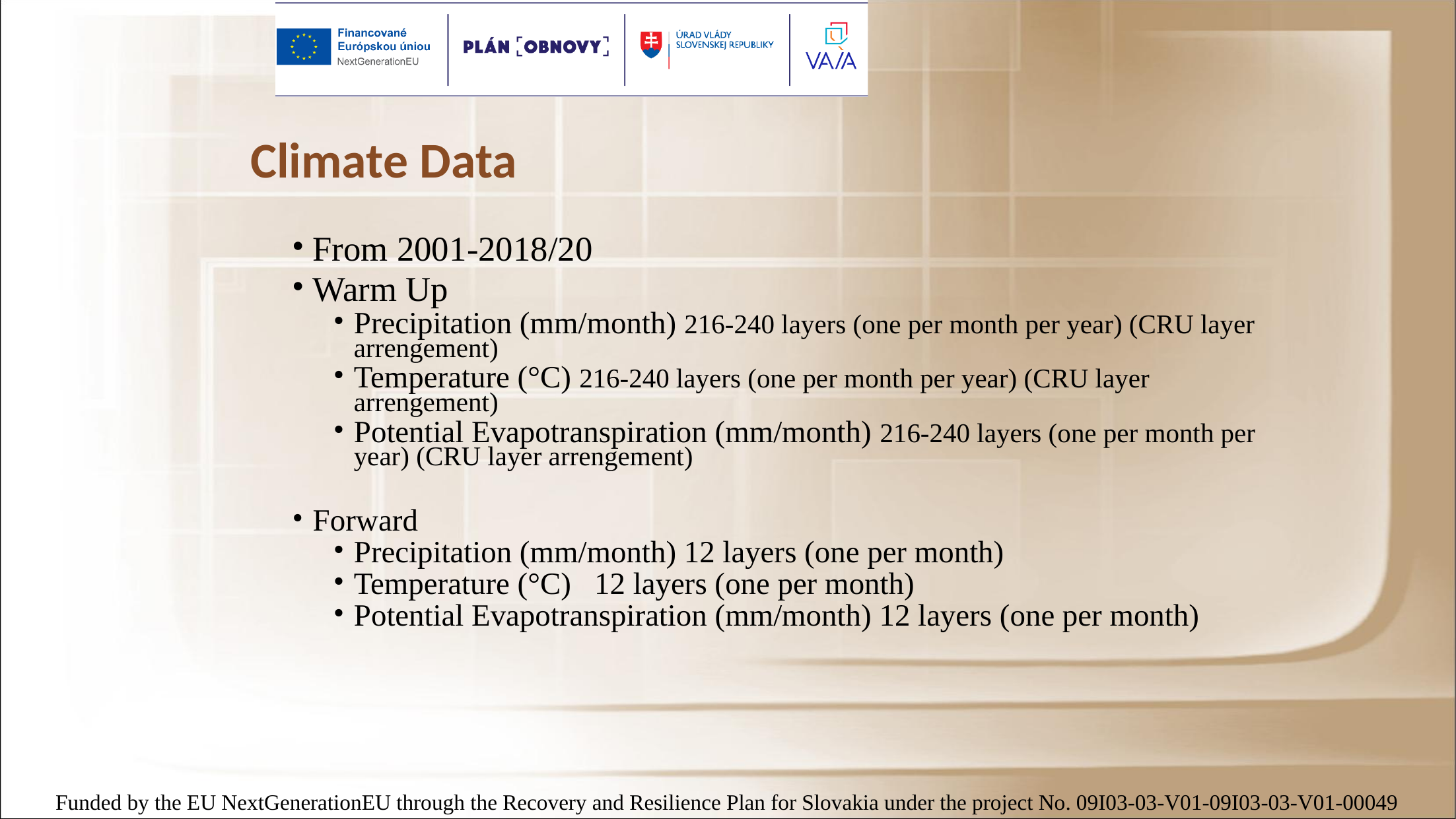

Climate Data
From 2001-2018/20
Warm Up
Precipitation (mm/month) 216-240 layers (one per month per year) (CRU layer arrengement)
Temperature (°C) 216-240 layers (one per month per year) (CRU layer arrengement)
Potential Evapotranspiration (mm/month) 216-240 layers (one per month per year) (CRU layer arrengement)

Forward
Precipitation (mm/month) 12 layers (one per month)
Temperature (°C)   12 layers (one per month)
Potential Evapotranspiration (mm/month) 12 layers (one per month)